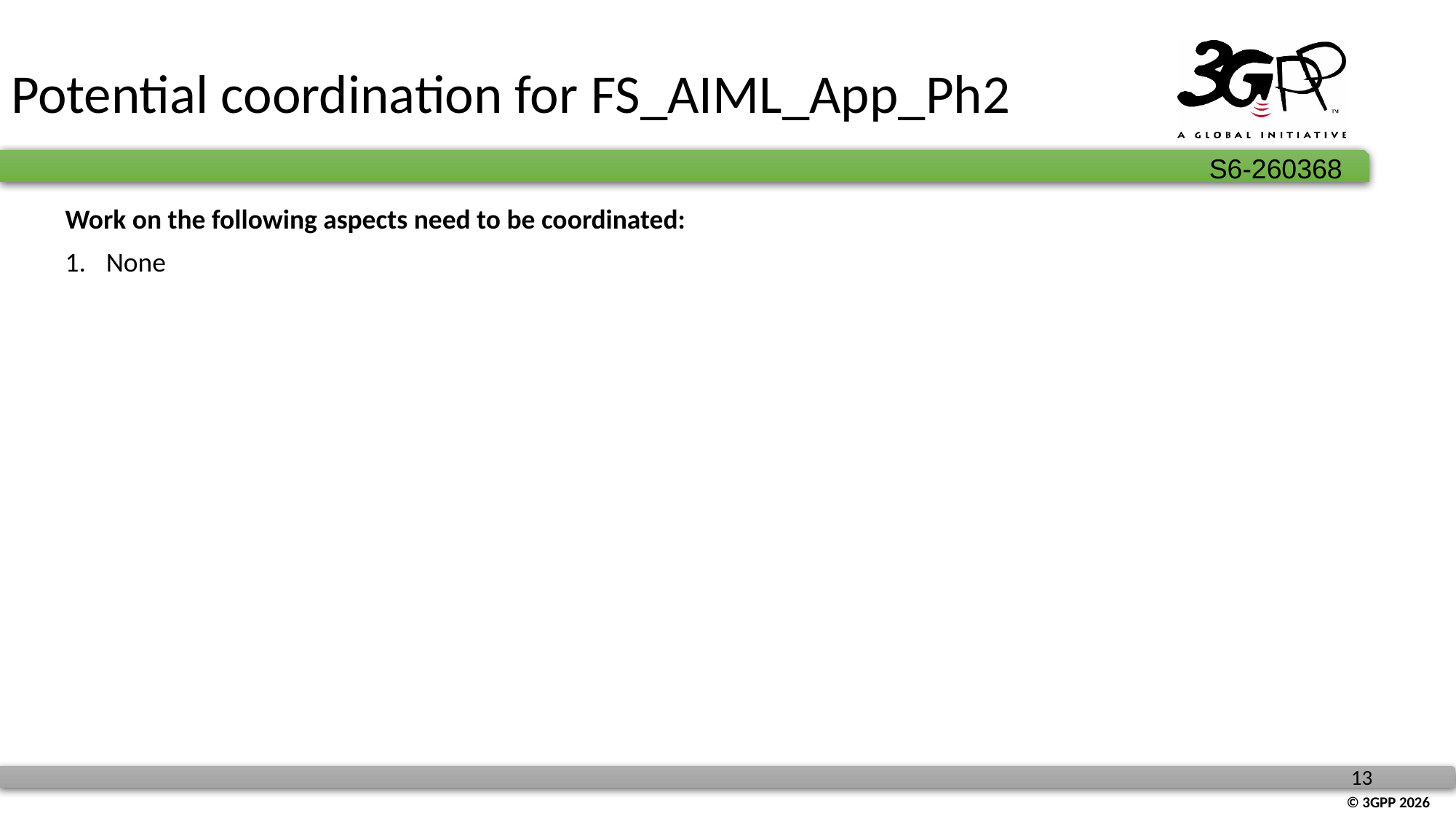

# Potential coordination for FS_AIML_App_Ph2
Work on the following aspects need to be coordinated:
None